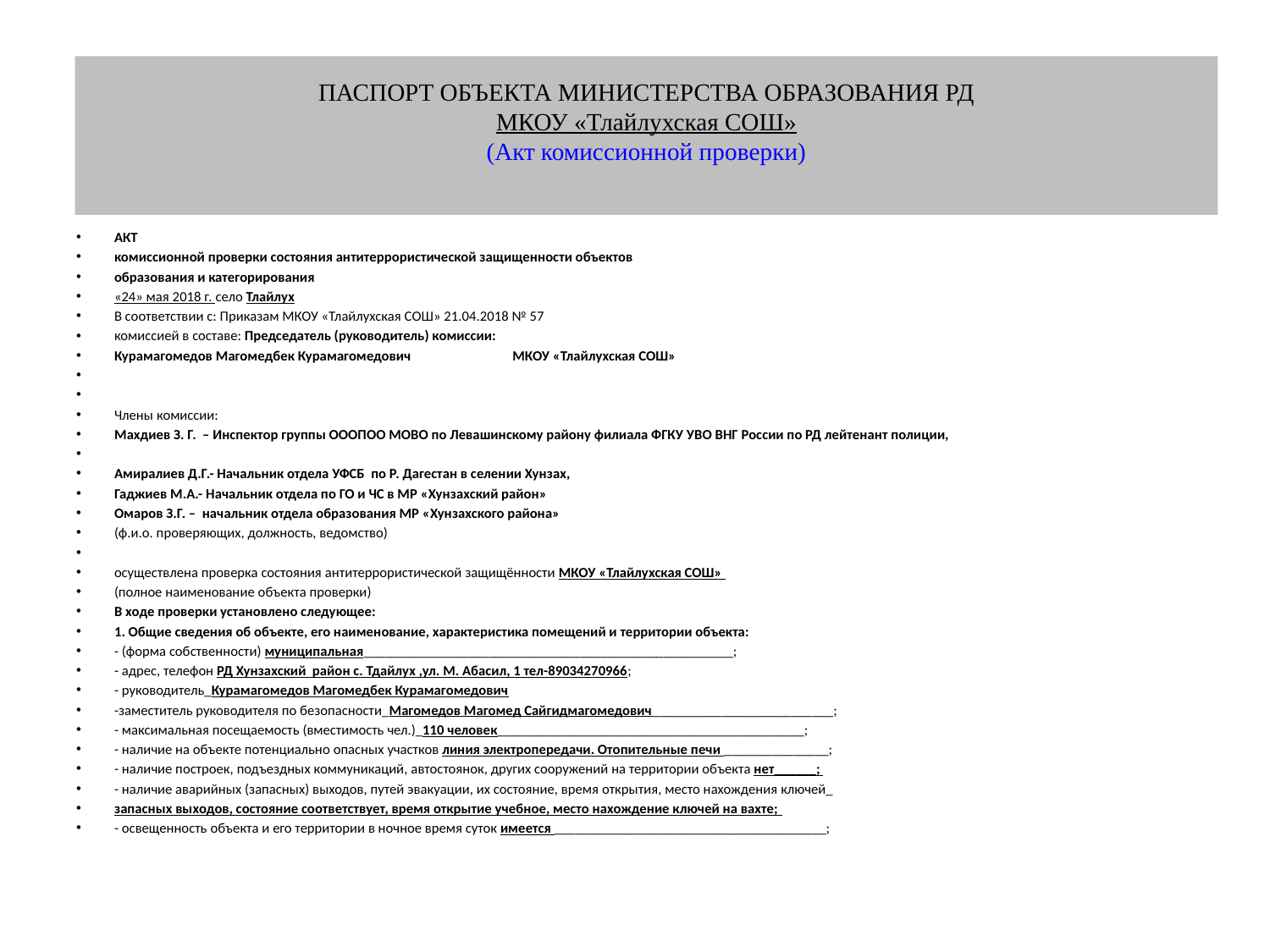

# ПАСПОРТ ОБЪЕКТА МИНИСТЕРСТВА ОБРАЗОВАНИЯ РД МКОУ «Тлайлухская СОШ» (Акт комиссионной проверки)
АКТ
комиссионной проверки состояния антитеррористической защищенности объектов
образования и категорирования
«24» мая 2018 г. село Тлайлух
В соответствии с: Приказам МКОУ «Тлайлухская СОШ» 21.04.2018 № 57
комиссией в составе: Председатель (руководитель) комиссии:
Курамагомедов Магомедбек Курамагомедович                                МКОУ «Тлайлухская СОШ»

Члены комиссии:
Махдиев З. Г.  – Инспектор группы ОООПОО МОВО по Левашинскому району филиала ФГКУ УВО ВНГ России по РД лейтенант полиции,

Амиралиев Д.Г.- Начальник отдела УФСБ  по Р. Дагестан в селении Хунзах,
Гаджиев М.А.- Начальник отдела по ГО и ЧС в МР «Хунзахский район»
Омаров З.Г. –  начальник отдела образования МР «Хунзахского района»
(ф.и.о. проверяющих, должность, ведомство)

осуществлена проверка состояния антитеррористической защищённости МКОУ «Тлайлухская СОШ»
(полное наименование объекта проверки)
В ходе проверки установлено следующее:
1. Общие сведения об объекте, его наименование, характеристика помещений и территории объекта:
- (форма собственности) муниципальная_____________________________________________________;
- адрес, телефон РД Хунзахский  район с. Тдайлух ,ул. М. Абасил, 1 тел-89034270966;
- руководитель_Курамагомедов Магомедбек Курамагомедович
-заместитель руководителя по безопасности_Магомедов Магомед Сайгидмагомедович__________________________;
- максимальная посещаемость (вместимость чел.)_110 человек____________________________________________;
- наличие на объекте потенциально опасных участков линия электропередачи. Отопительные печи _______________;
- наличие построек, подъездных коммуникаций, автостоянок, других сооружений на территории объекта нет______;
- наличие аварийных (запасных) выходов, путей эвакуации, их состояние, время открытия, место нахождения ключей_
запасных выходов, состояние соответствует, время открытие учебное, место нахождение ключей на вахте;
- освещенность объекта и его территории в ночное время суток имеется _______________________________________;